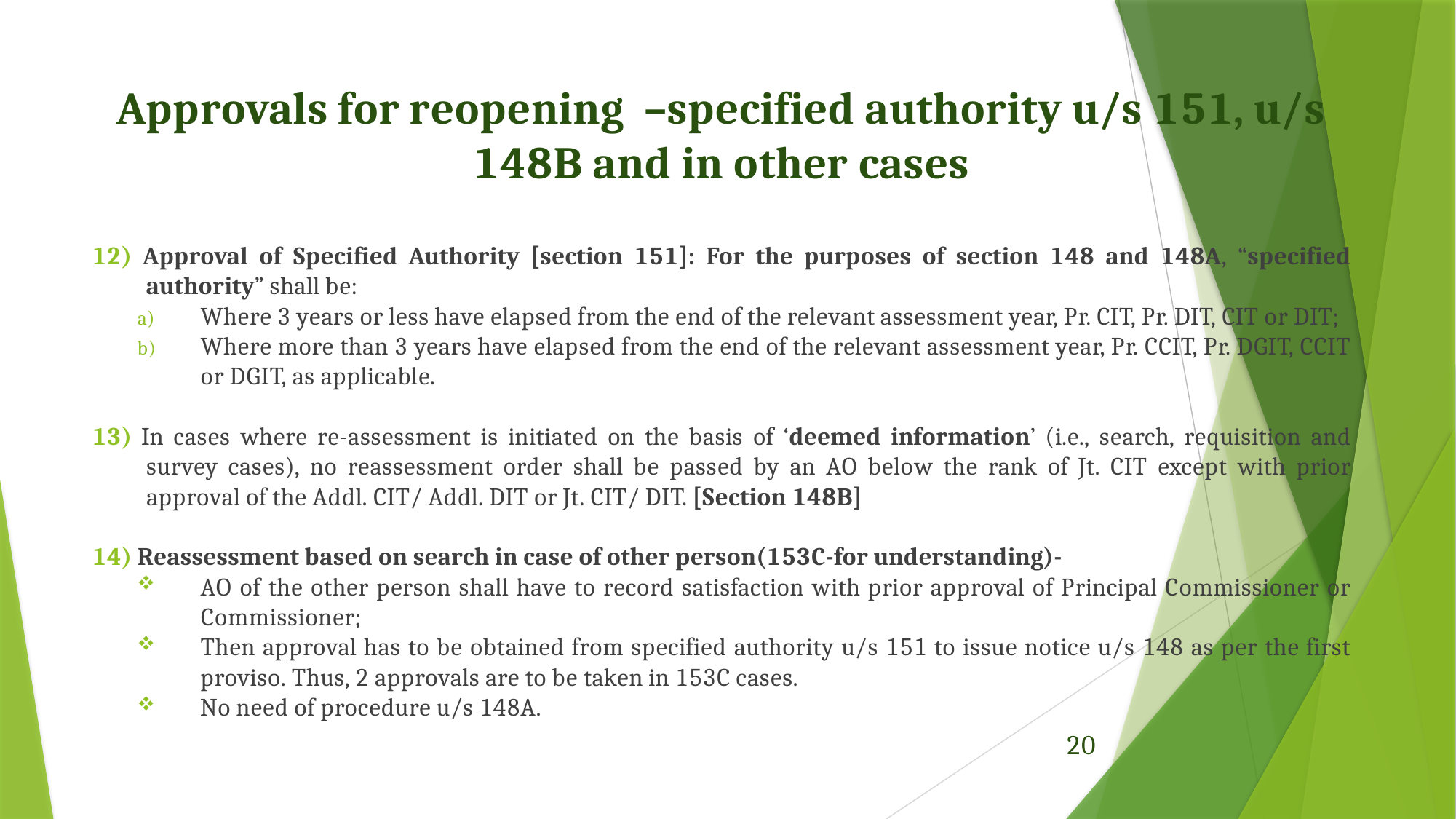

# Approvals for reopening  –specified authority u/s 151, u/s 148B and in other cases
12) Approval of Specified Authority [section 151]: For the purposes of section 148 and 148A, “specified authority” shall be:
Where 3 years or less have elapsed from the end of the relevant assessment year, Pr. CIT, Pr. DIT, CIT or DIT;
Where more than 3 years have elapsed from the end of the relevant assessment year, Pr. CCIT, Pr. DGIT, CCIT or DGIT, as applicable.

13) In cases where re-assessment is initiated on the basis of ‘deemed information’ (i.e., search, requisition and survey cases), no reassessment order shall be passed by an AO below the rank of Jt. CIT except with prior approval of the Addl. CIT/ Addl. DIT or Jt. CIT/ DIT. [Section 148B]

14) Reassessment based on search in case of other person(153C-for understanding)-
AO of the other person shall have to record satisfaction with prior approval of Principal Commissioner or Commissioner;
Then approval has to be obtained from specified authority u/s 151 to issue notice u/s 148 as per the first proviso. Thus, 2 approvals are to be taken in 153C cases.
No need of procedure u/s 148A.

20